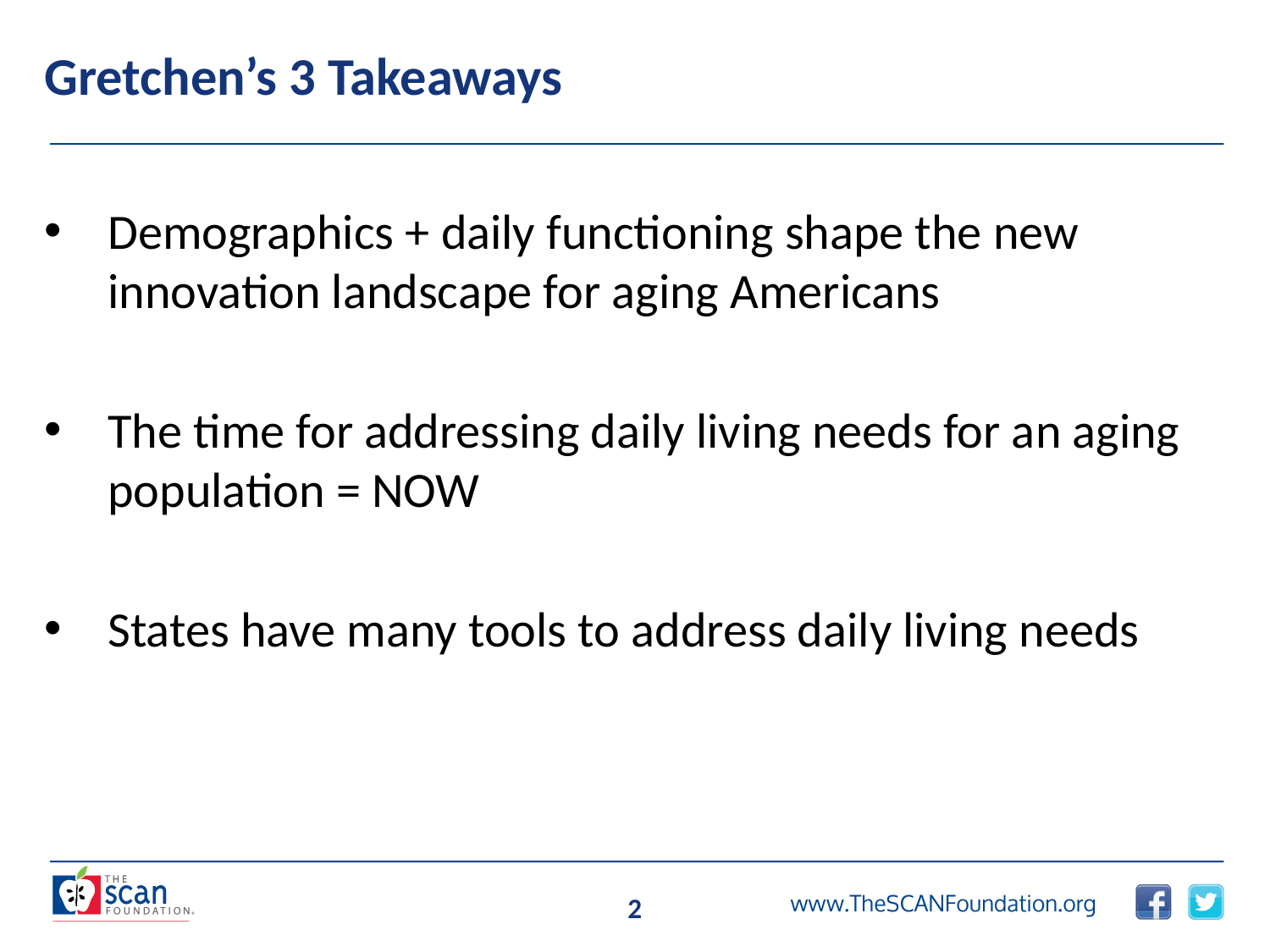

# Gretchen’s 3 Takeaways
Demographics + daily functioning shape the new innovation landscape for aging Americans

The time for addressing daily living needs for an aging population = NOW

States have many tools to address daily living needs